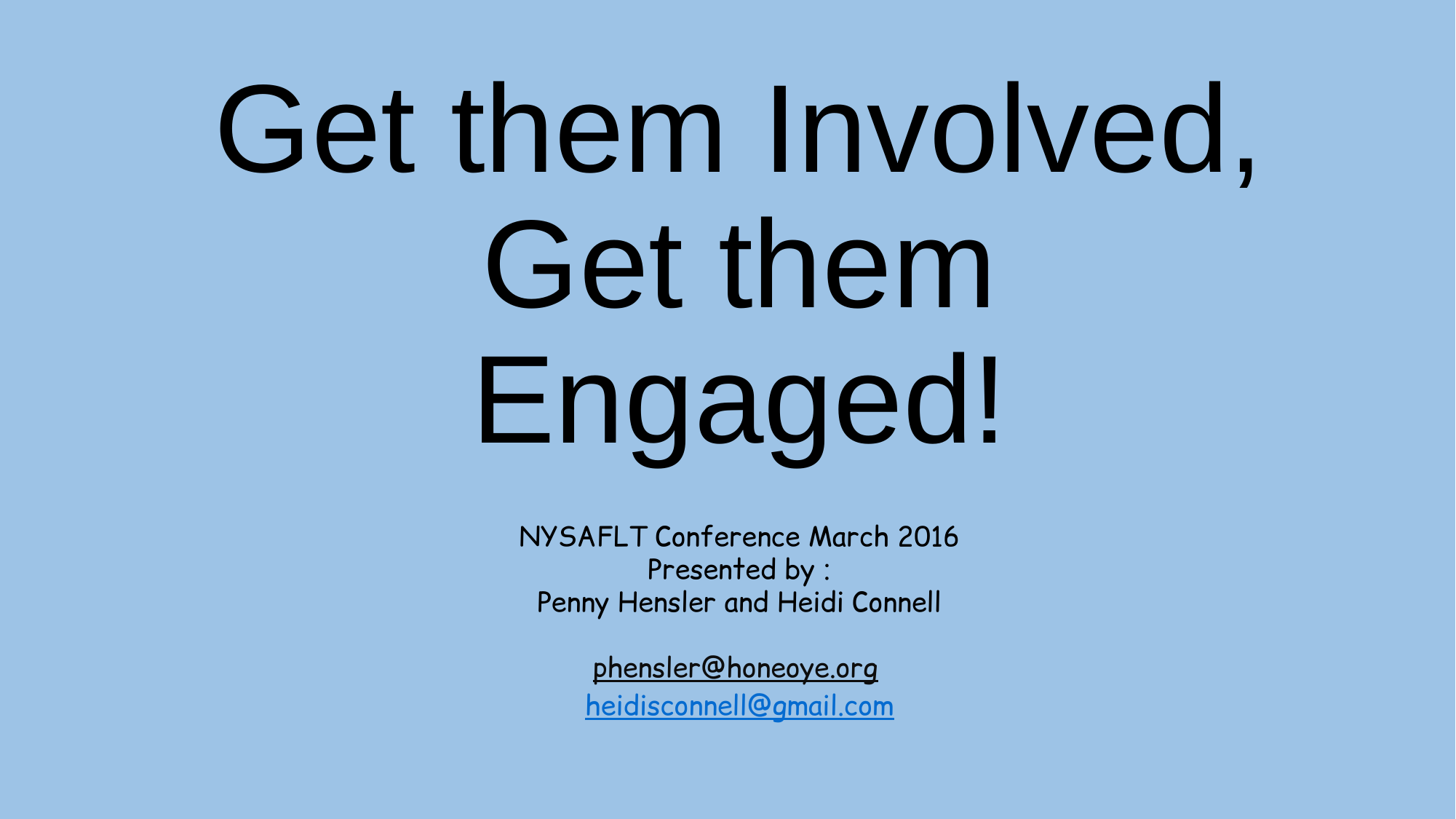

# Get them Involved, Get them Engaged!
NYSAFLT Conference March 2016
Presented by :
Penny Hensler and Heidi Connell

phensler@honeoye.org
heidisconnell@gmail.com